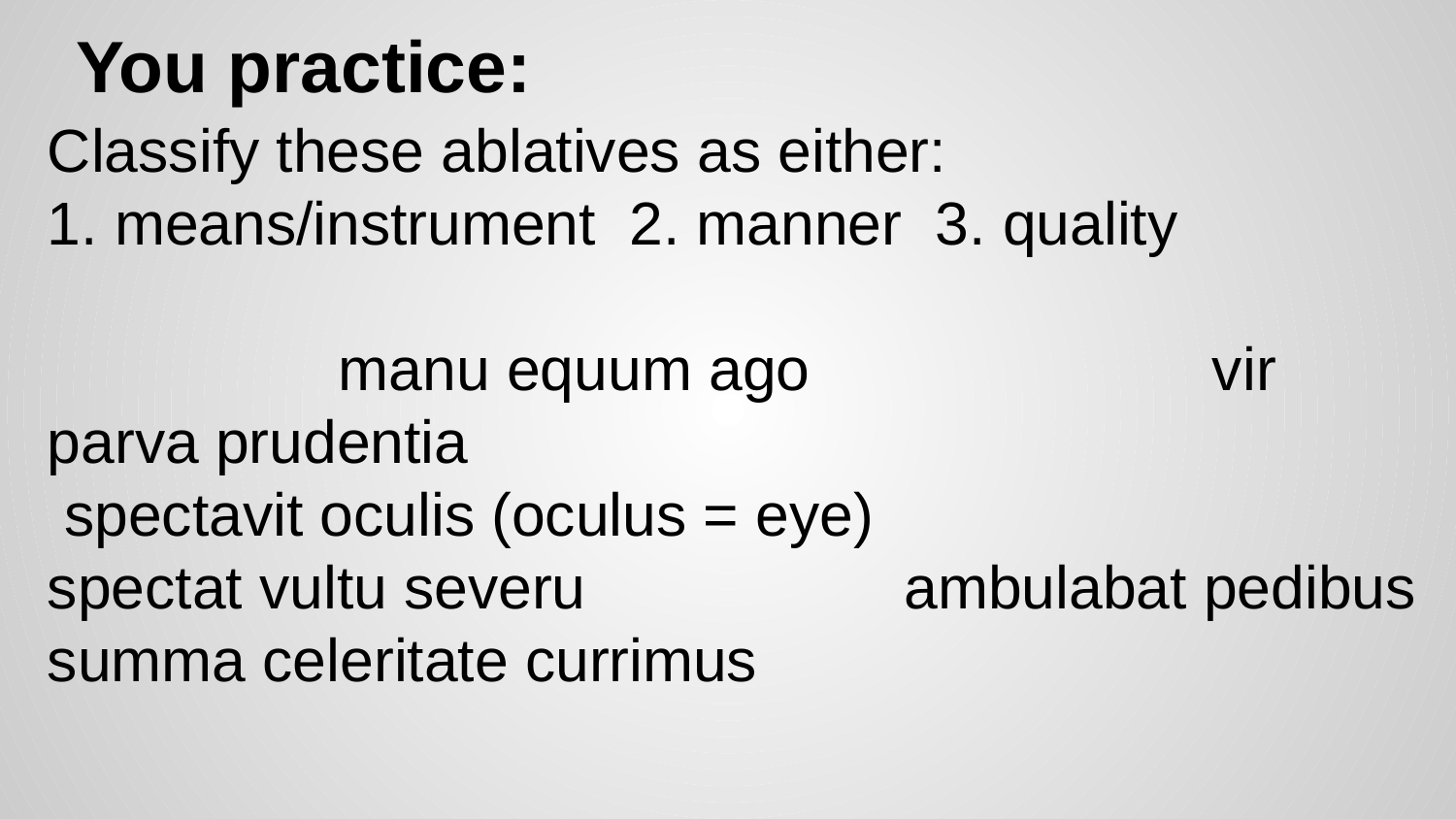

# You practice:
Classify these ablatives as either:
1. means/instrument  2. manner  3. quality

		manu equum ago			vir parva prudentia
 spectavit oculis (oculus = eye)
spectat vultu severu                   ambulabat pedibus
summa celeritate currimus